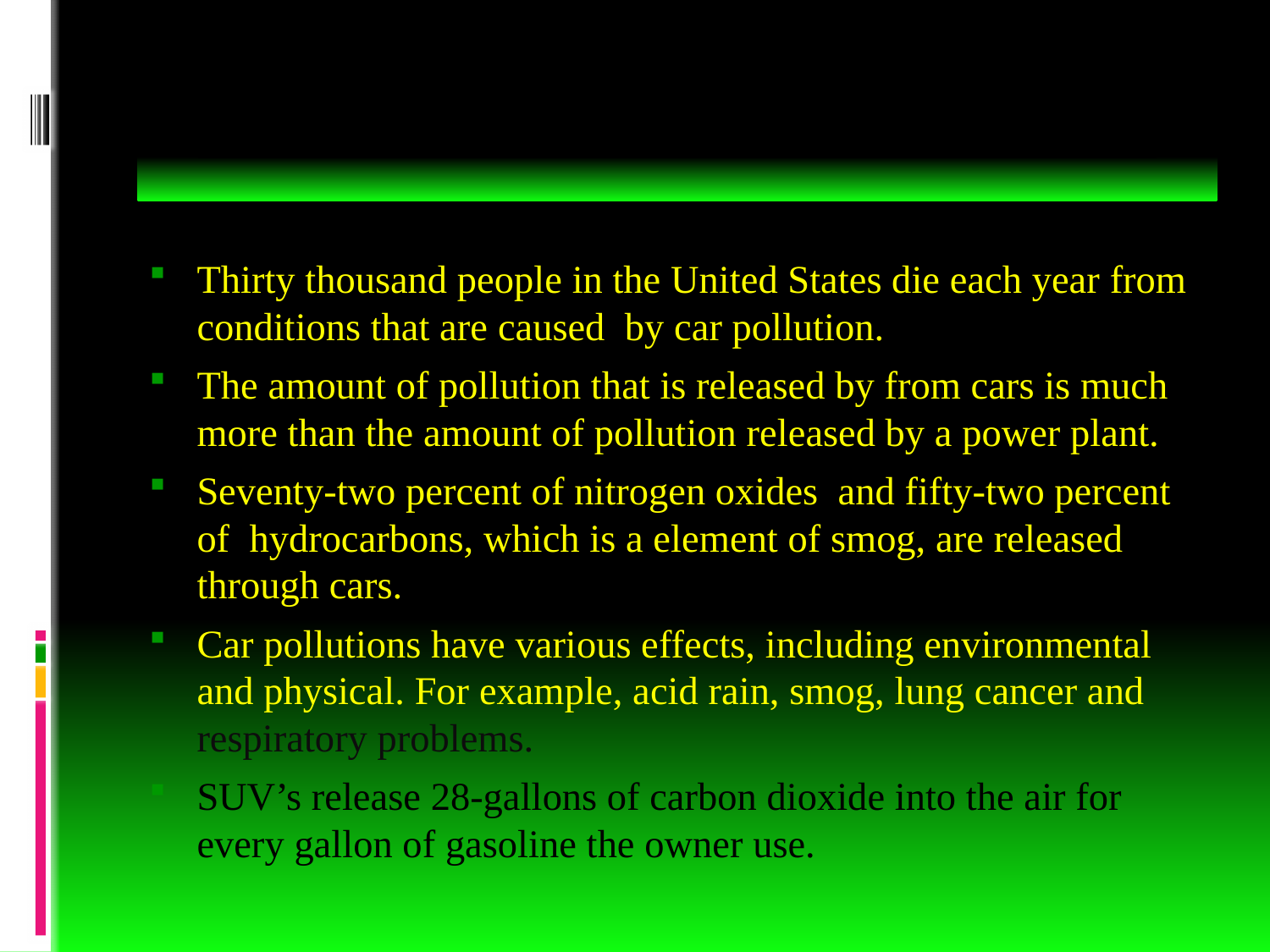

# CAR POLLUTION STATISTICS
Thirty thousand people in the United States die each year from conditions that are caused  by car pollution.
The amount of pollution that is released by from cars is much more than the amount of pollution released by a power plant.
Seventy-two percent of nitrogen oxides  and fifty-two percent of  hydrocarbons, which is a element of smog, are released through cars.
Car pollutions have various effects, including environmental and physical. For example, acid rain, smog, lung cancer and respiratory problems.
SUV’s release 28-gallons of carbon dioxide into the air for every gallon of gasoline the owner use.